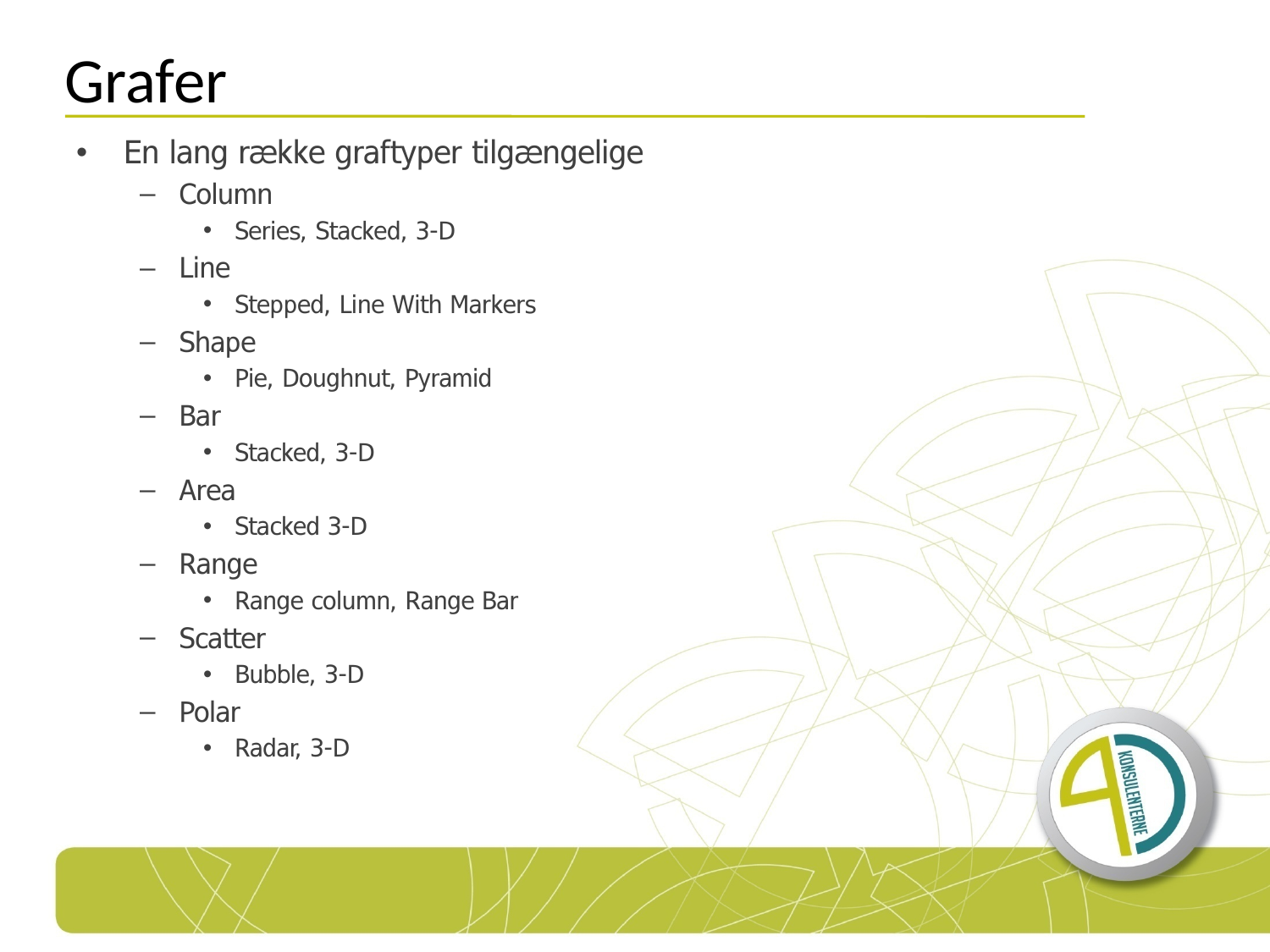

# Grafer
En lang række graftyper tilgængelige
Column
Series, Stacked, 3-D
Line
Stepped, Line With Markers
Shape
Pie, Doughnut, Pyramid
Bar
Stacked, 3-D
Area
Stacked 3-D
Range
Range column, Range Bar
Scatter
Bubble, 3-D
Polar
Radar, 3-D